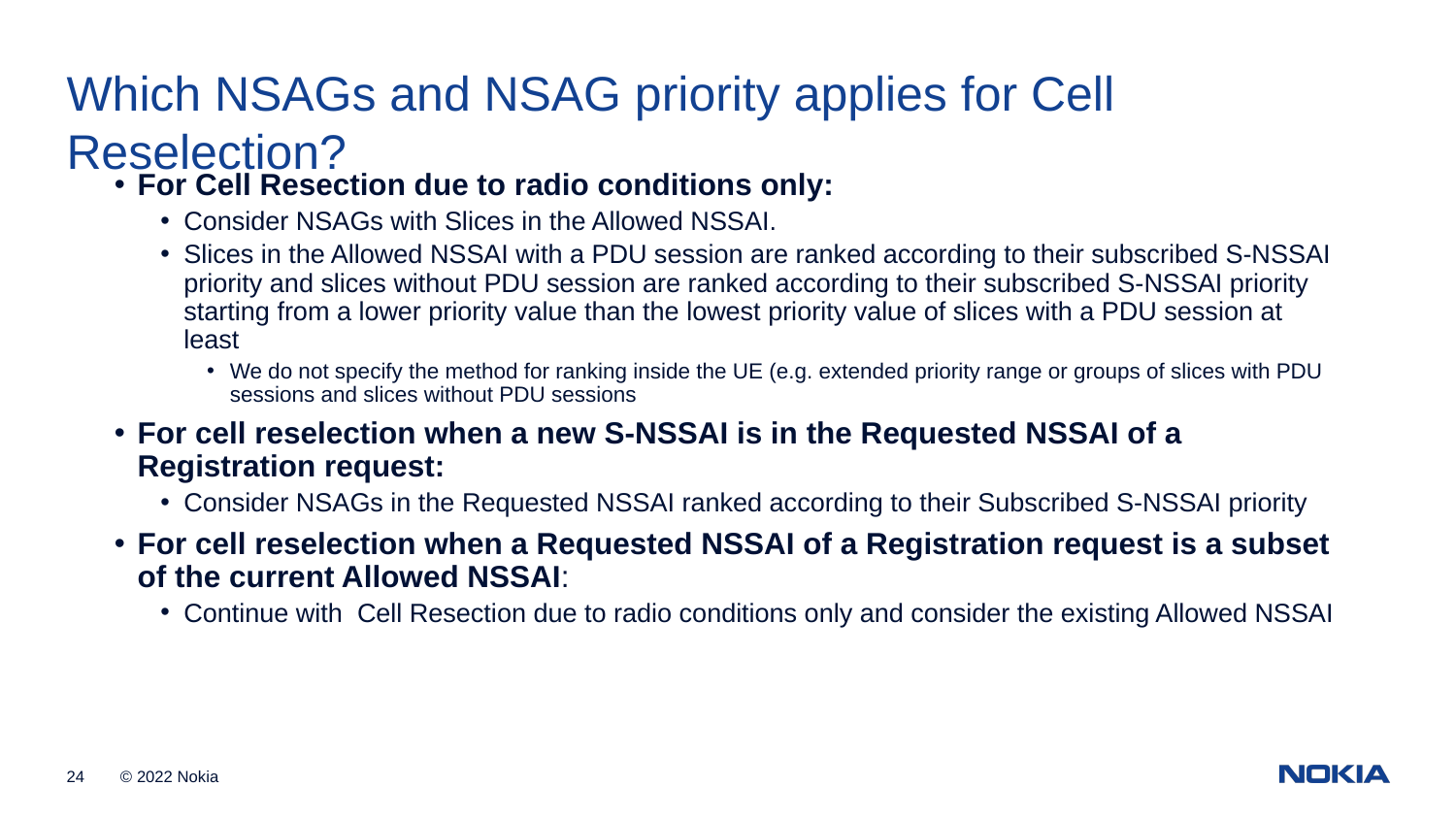

Which NSAGs and NSAG priority applies for Cell Reselection?
For Cell Resection due to radio conditions only:
Consider NSAGs with Slices in the Allowed NSSAI.
Slices in the Allowed NSSAI with a PDU session are ranked according to their subscribed S-NSSAI priority and slices without PDU session are ranked according to their subscribed S-NSSAI priority starting from a lower priority value than the lowest priority value of slices with a PDU session at least
We do not specify the method for ranking inside the UE (e.g. extended priority range or groups of slices with PDU sessions and slices without PDU sessions
For cell reselection when a new S-NSSAI is in the Requested NSSAI of a Registration request:
Consider NSAGs in the Requested NSSAI ranked according to their Subscribed S-NSSAI priority
For cell reselection when a Requested NSSAI of a Registration request is a subset of the current Allowed NSSAI:
Continue with  Cell Resection due to radio conditions only and consider the existing Allowed NSSAI